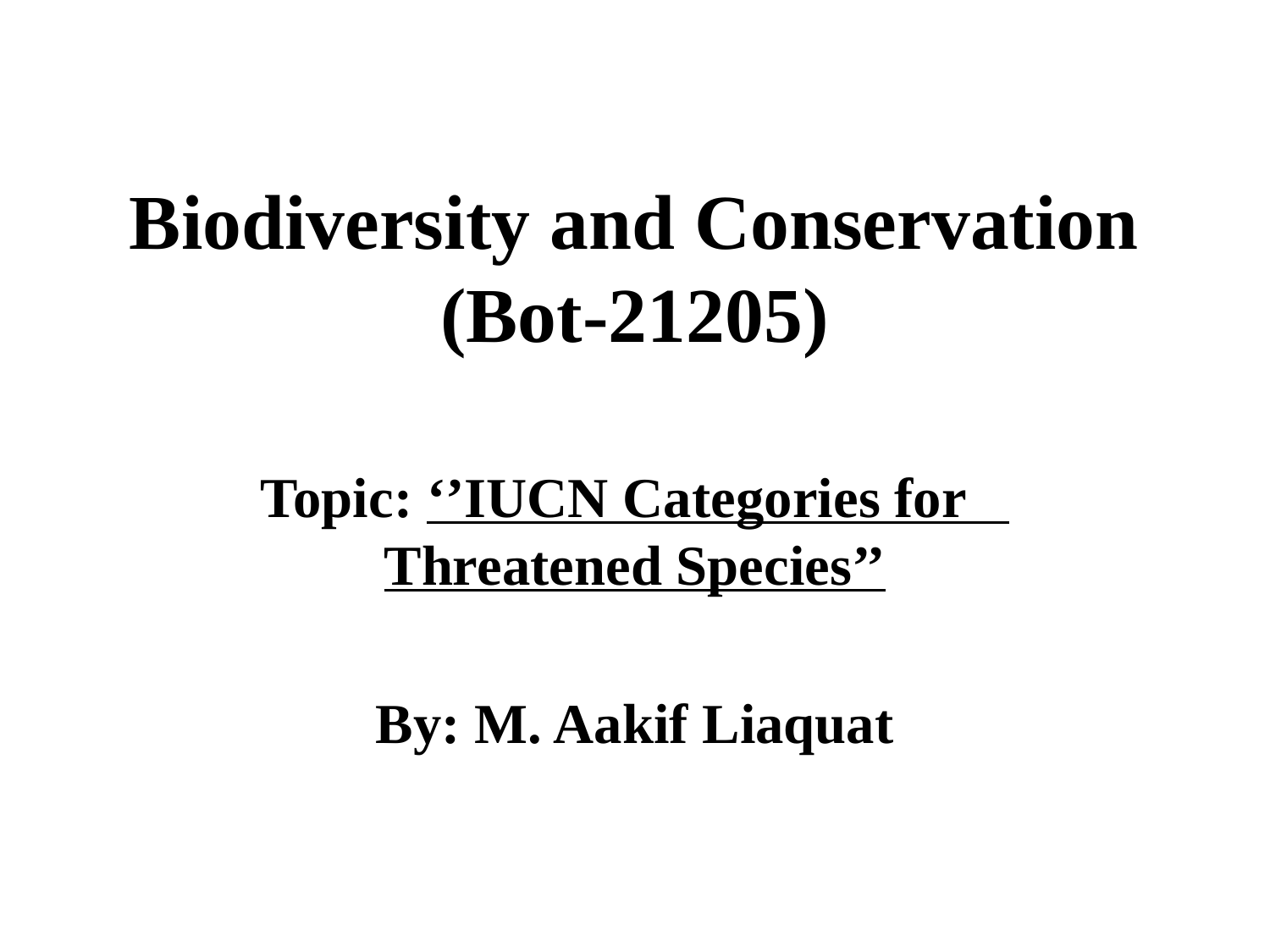

# Biodiversity and Conservation (Bot-21205)
Topic: ‘’IUCN Categories for    Threatened Species’’

By: M. Aakif Liaquat